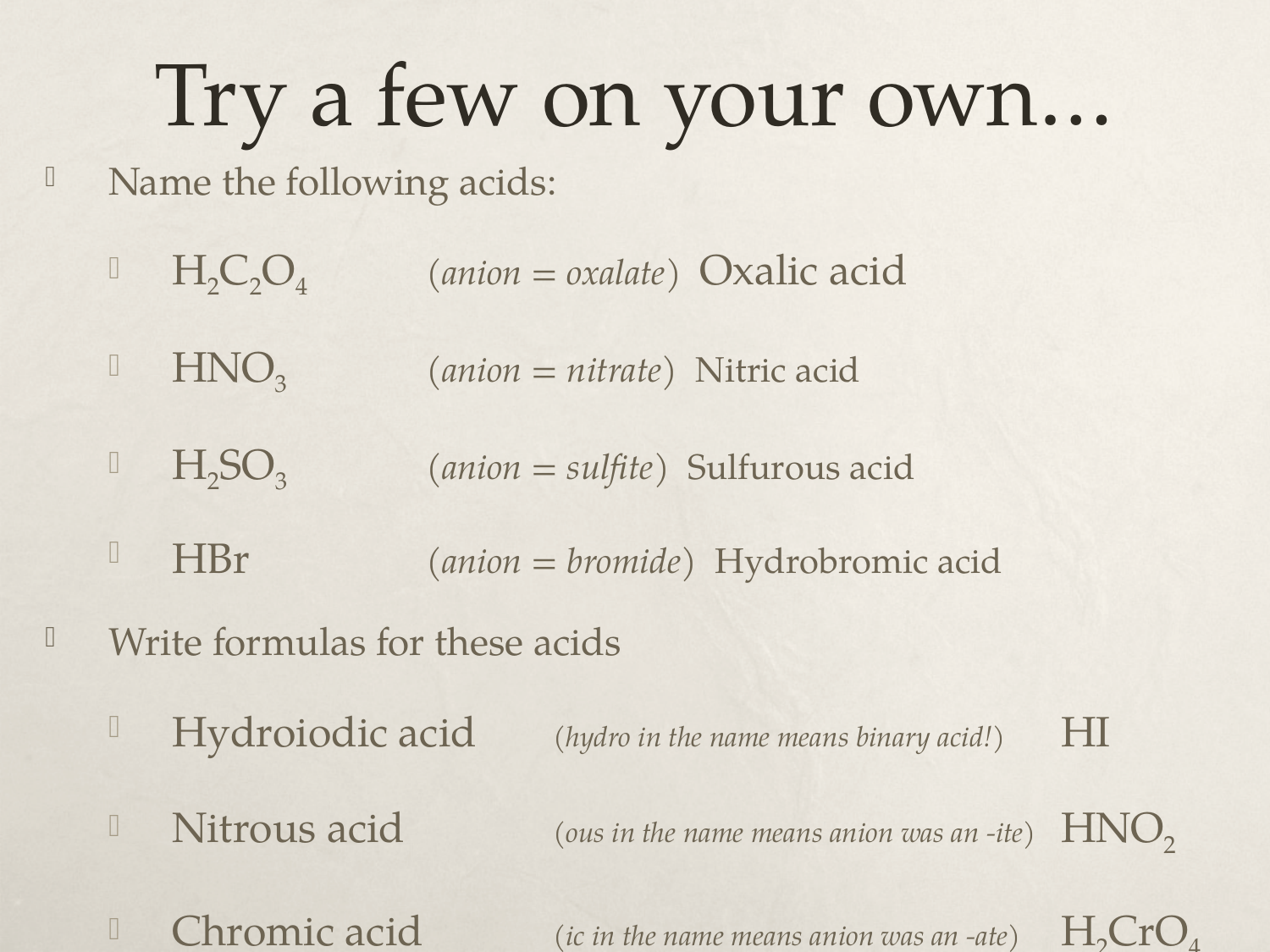

# Try a few on your own…
Name the following acids:
H2C2O4  	(anion = oxalate)  Oxalic acid
HNO3		(anion = nitrate)  Nitric acid
H2SO3		(anion = sulfite)  Sulfurous acid
HBr		(anion = bromide)  Hydrobromic acid
Write formulas for these acids
Hydroiodic acid	(hydro in the name means binary acid!) 	HI
Nitrous acid		(ous in the name means anion was an -ite) 	HNO2
Chromic acid		(ic in the name means anion was an -ate) 	H2CrO4